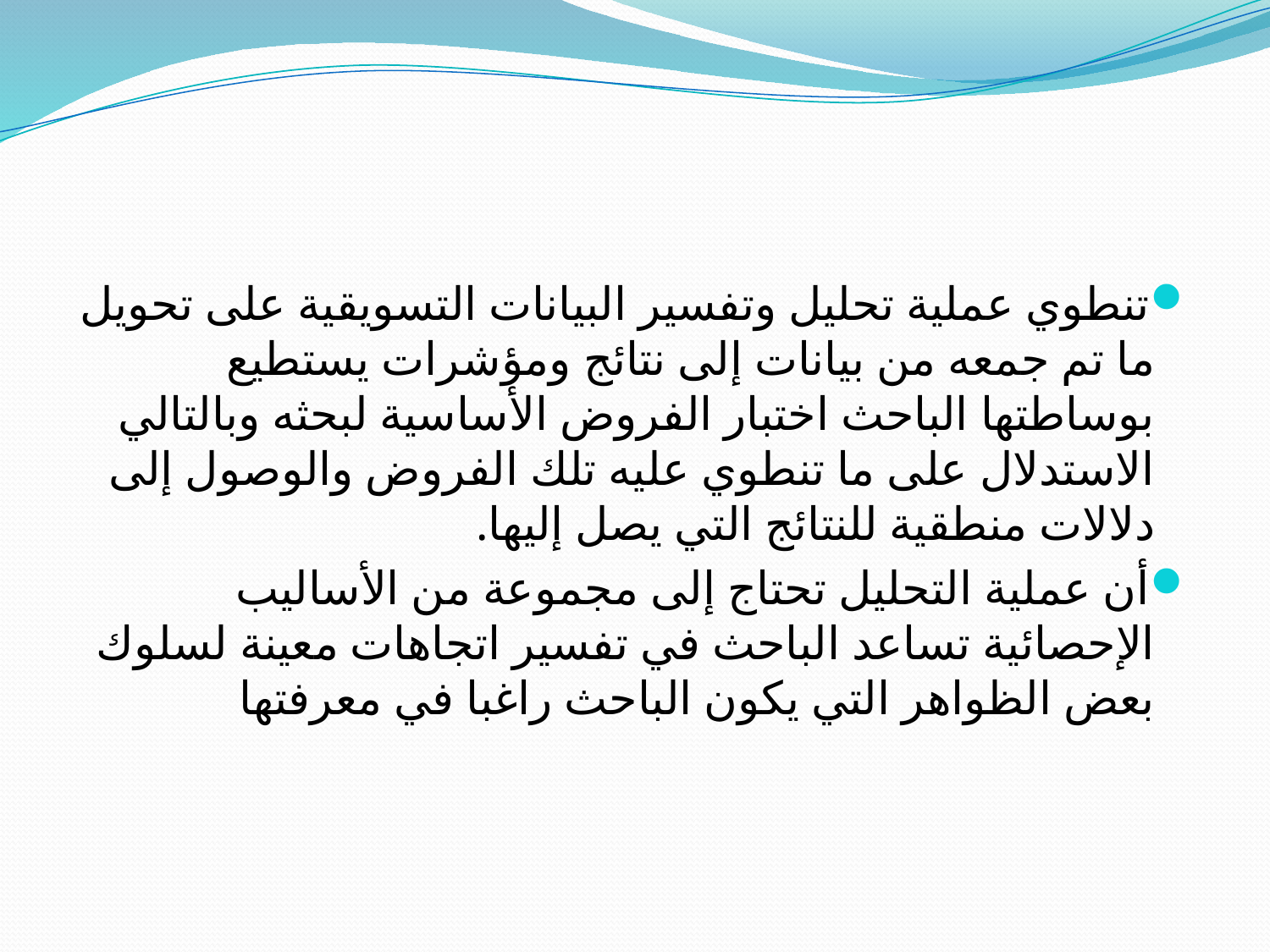

#
تنطوي عملية تحليل وتفسير البيانات التسويقية على تحويل ما تم جمعه من بيانات إلى نتائج ومؤشرات يستطيع بوساطتها الباحث اختبار الفروض الأساسية لبحثه وبالتالي الاستدلال على ما تنطوي عليه تلك الفروض والوصول إلى دلالات منطقية للنتائج التي يصل إليها.
أن عملية التحليل تحتاج إلى مجموعة من الأساليب الإحصائية تساعد الباحث في تفسير اتجاهات معينة لسلوك بعض الظواهر التي يكون الباحث راغبا في معرفتها